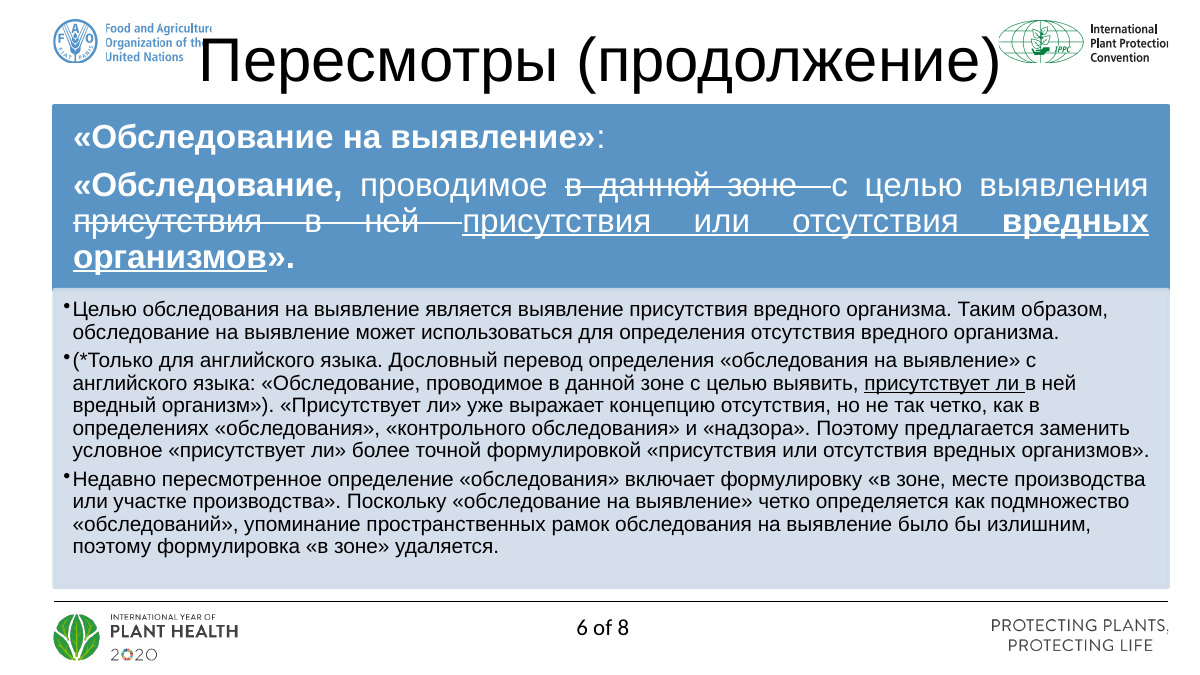

Пересмотры (продолжение)
«Обследование на выявление»:
«Обследование, проводимое в данной зоне  с целью выявления присутствия в ней присутствия или отсутствия вредных организмов».
Целью обследования на выявление является выявление присутствия вредного организма. Таким образом, обследование на выявление может использоваться для определения отсутствия вредного организма.
(*Только для английского языка. Дословный перевод определения «обследования на выявление» с английского языка: «Обследование, проводимое в данной зоне с целью выявить, присутствует ли в ней вредный организм»). «Присутствует ли» уже выражает концепцию отсутствия, но не так четко, как в определениях «обследования», «контрольного обследования» и «надзора». Поэтому предлагается заменить условное «присутствует ли» более точной формулировкой «присутствия или отсутствия вредных организмов».
Недавно пересмотренное определение «обследования» включает формулировку «в зоне, месте производства или участке производства». Поскольку «обследование на выявление» четко определяется как подмножество «обследований», упоминание пространственных рамок обследования на выявление было бы излишним, поэтому формулировка «в зоне» удаляется.
6 of 8